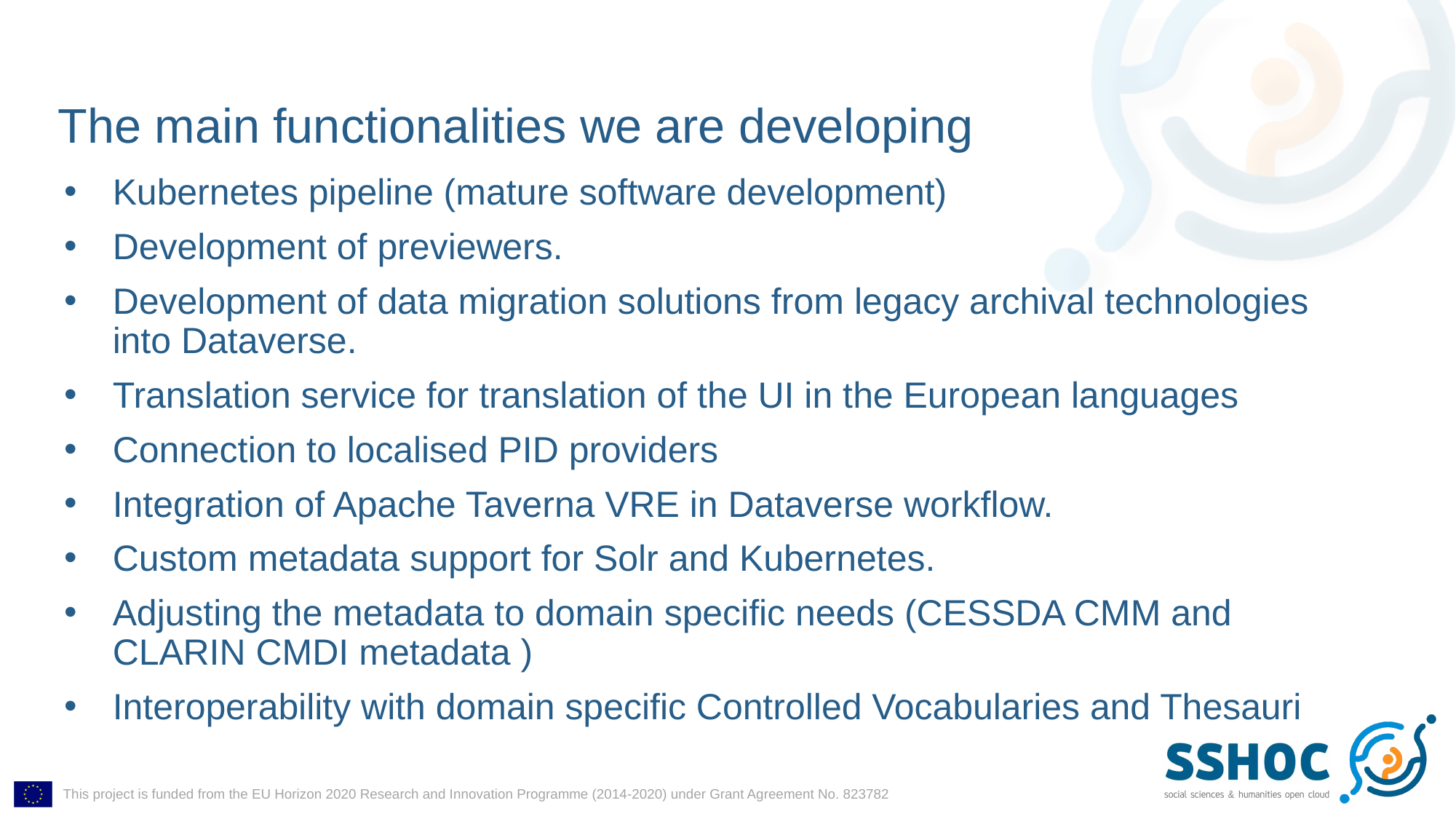

# The main functionalities we are developing
Kubernetes pipeline (mature software development)
Development of previewers.
Development of data migration solutions from legacy archival technologies into Dataverse.
Translation service for translation of the UI in the European languages
Connection to localised PID providers
Integration of Apache Taverna VRE in Dataverse workflow.
Custom metadata support for Solr and Kubernetes.
Adjusting the metadata to domain specific needs (CESSDA CMM and CLARIN CMDI metadata )
Interoperability with domain specific Controlled Vocabularies and Thesauri